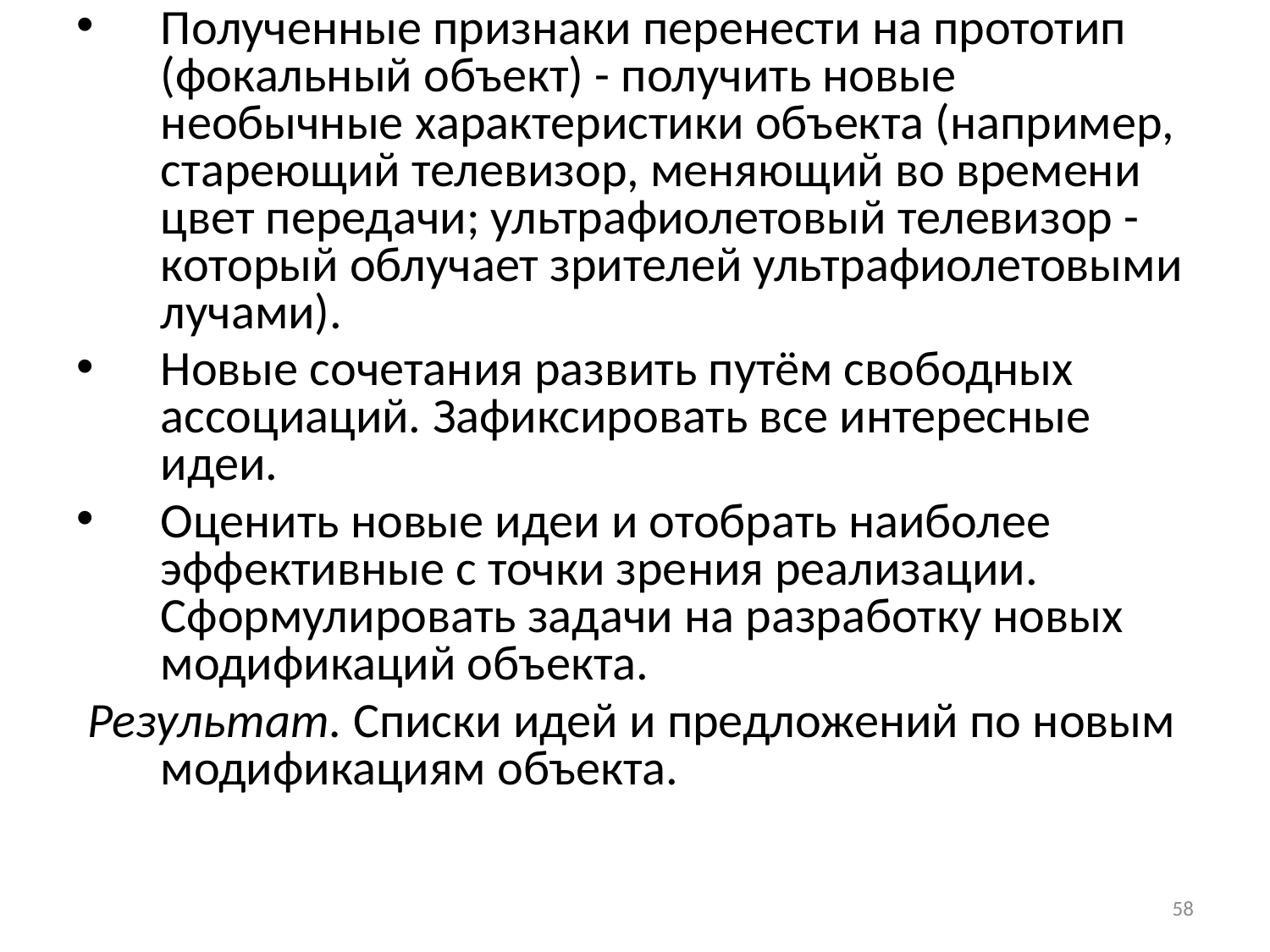

Полученные признаки перенести на прототип (фокальный объект) - получить новые
необычные характеристики объекта (например, стареющий телевизор, меняющий во времени
цвет передачи; ультрафиолетовый телевизор - который облучает зрителей ультрафиолетовыми
лучами).
Новые сочетания развить путём свободных ассоциаций. Зафиксировать все интересные идеи.
Оценить новые идеи и отобрать наиболее эффективные с точки зрения реализации.
Сформулировать задачи на разработку новых модификаций объекта.
 Результат. Списки идей и предложений по новым модификациям объекта.
58